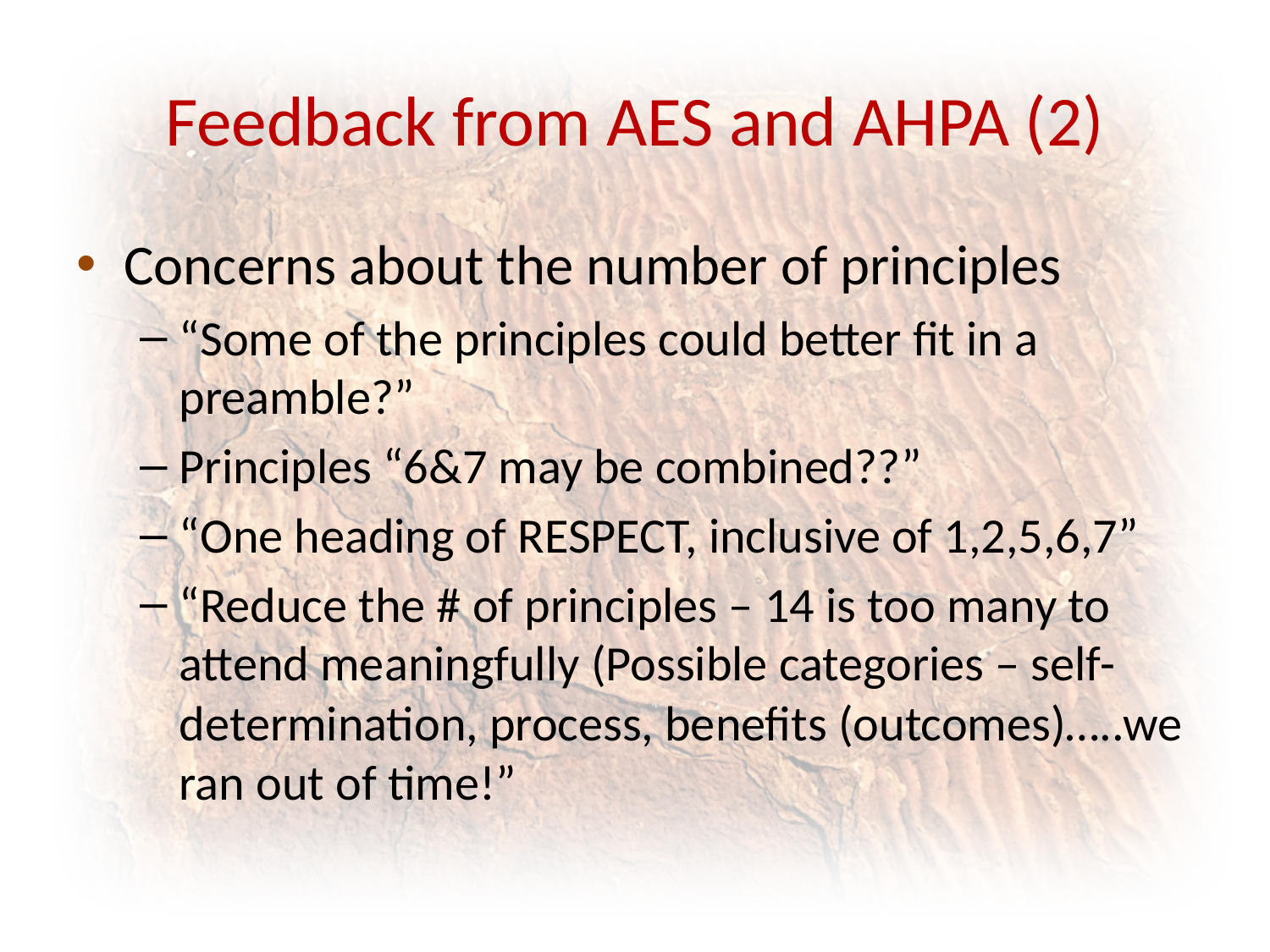

# Feedback from AES and AHPA (2)
Concerns about the number of principles
“Some of the principles could better fit in a preamble?”
Principles “6&7 may be combined??”
“One heading of RESPECT, inclusive of 1,2,5,6,7”
“Reduce the # of principles – 14 is too many to attend meaningfully (Possible categories – self-determination, process, benefits (outcomes)…..we ran out of time!”